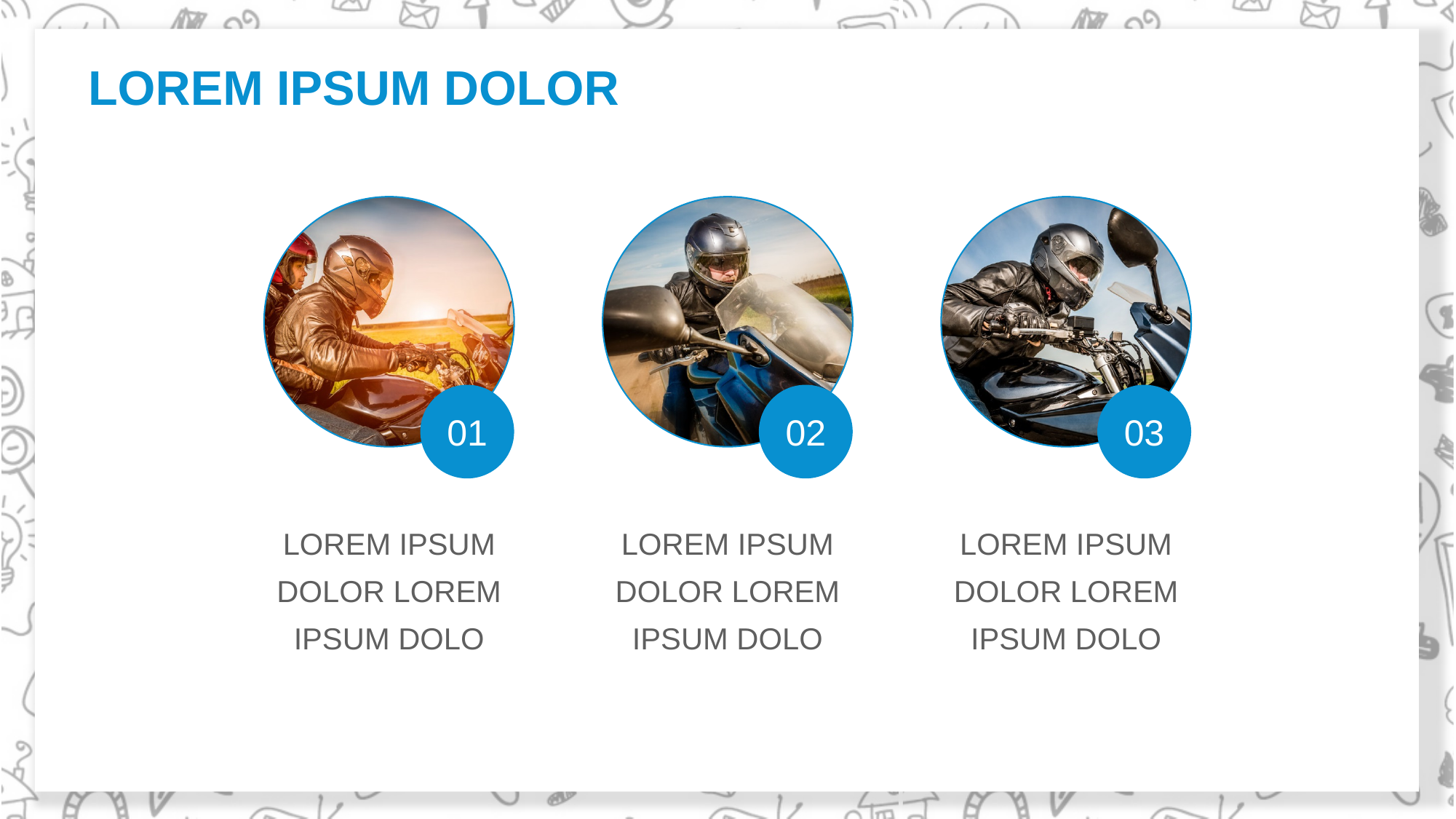

LOREM IPSUM DOLOR

01
02
03
LOREM IPSUM DOLOR LOREM IPSUM DOLO
LOREM IPSUM DOLOR LOREM IPSUM DOLO
LOREM IPSUM DOLOR LOREM IPSUM DOLO